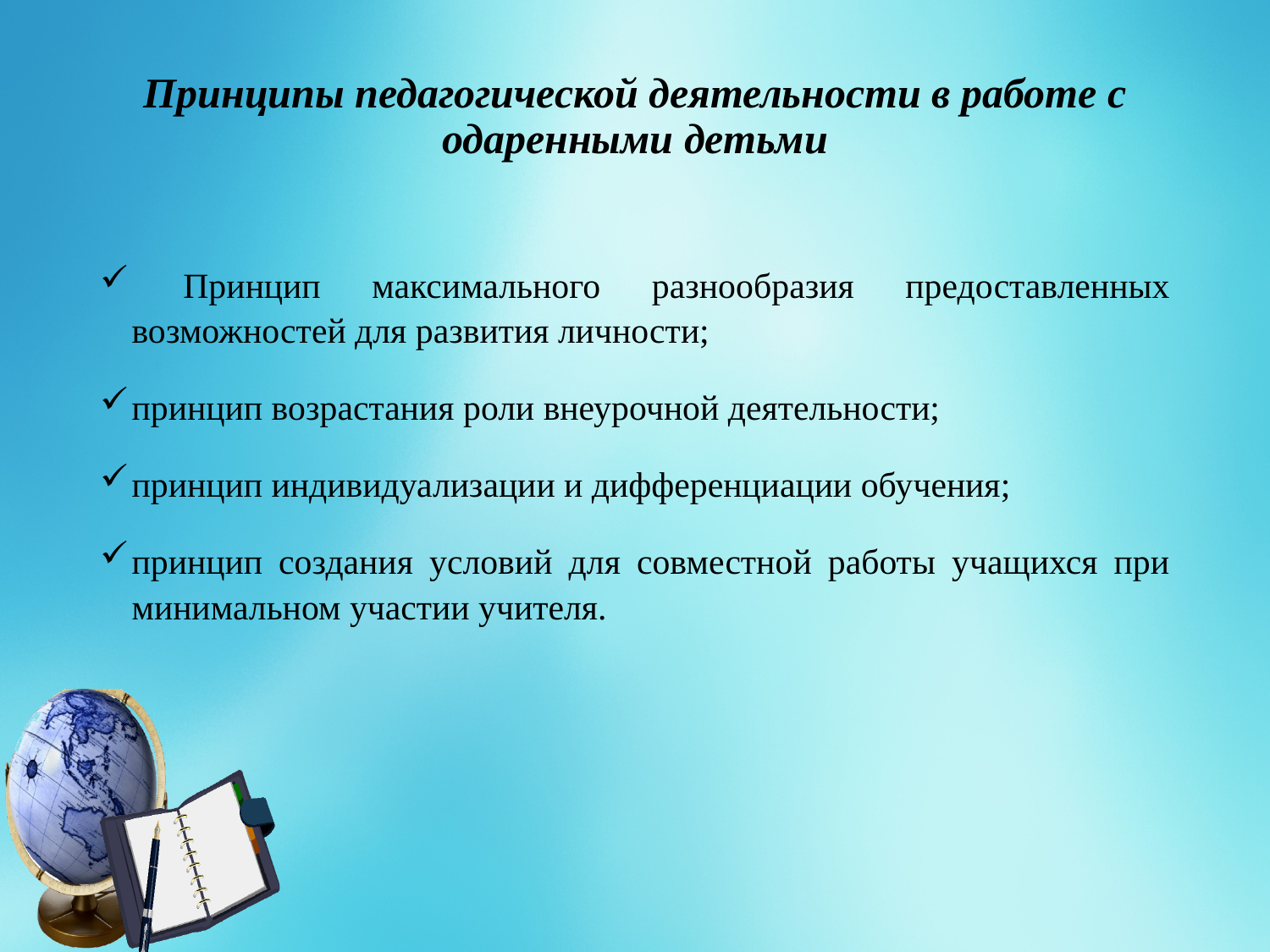

# Принципы педагогической деятельности в работе с одаренными детьми
 Принцип максимального разнообразия предоставленных возможностей для развития личности;
принцип возрастания роли внеурочной деятельности;
принцип индивидуализации и дифференциации обучения;
принцип создания условий для совместной работы учащихся при минимальном участии учителя.